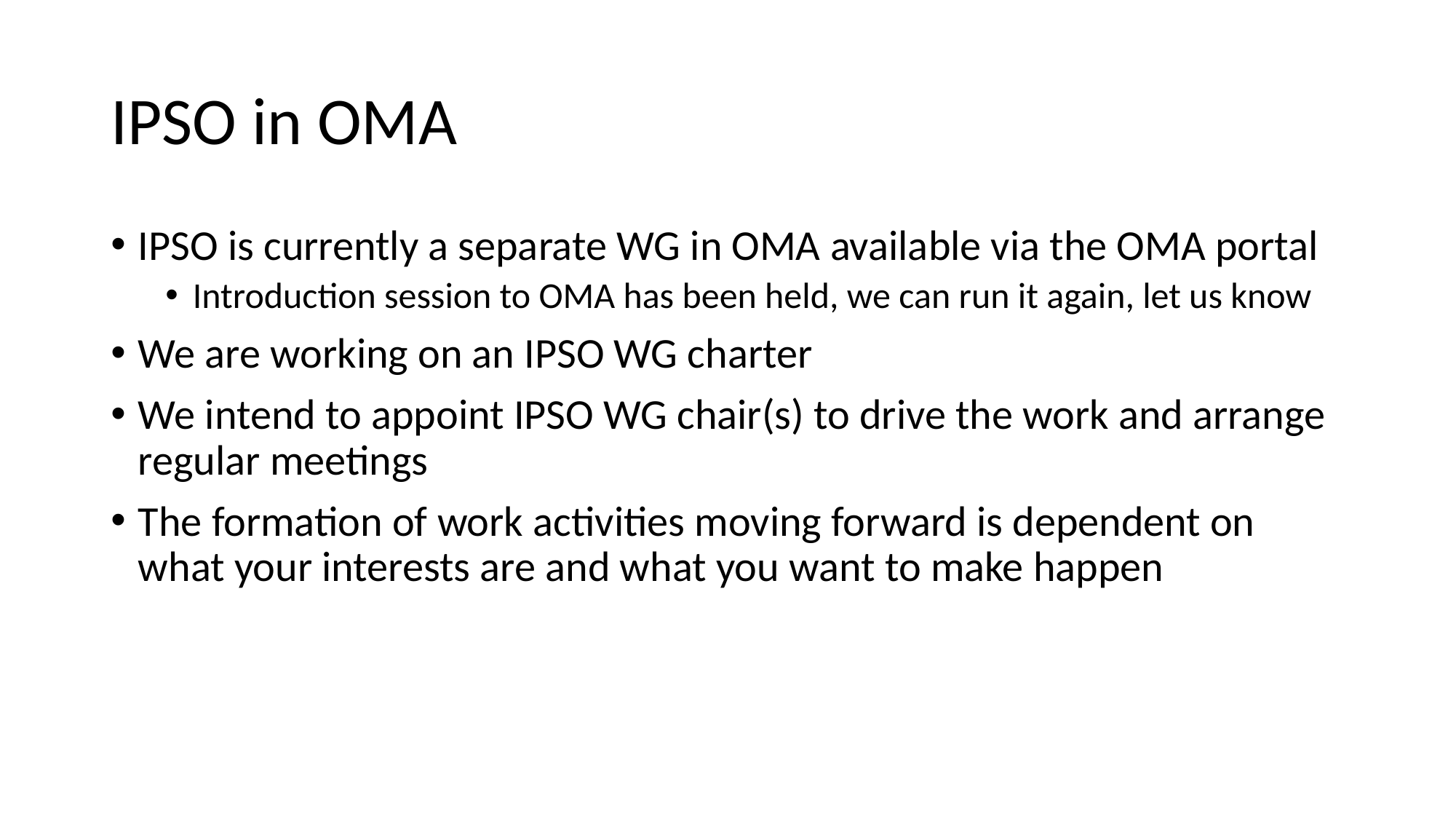

# IPSO in OMA
IPSO is currently a separate WG in OMA available via the OMA portal
Introduction session to OMA has been held, we can run it again, let us know
We are working on an IPSO WG charter
We intend to appoint IPSO WG chair(s) to drive the work and arrange regular meetings
The formation of work activities moving forward is dependent on what your interests are and what you want to make happen